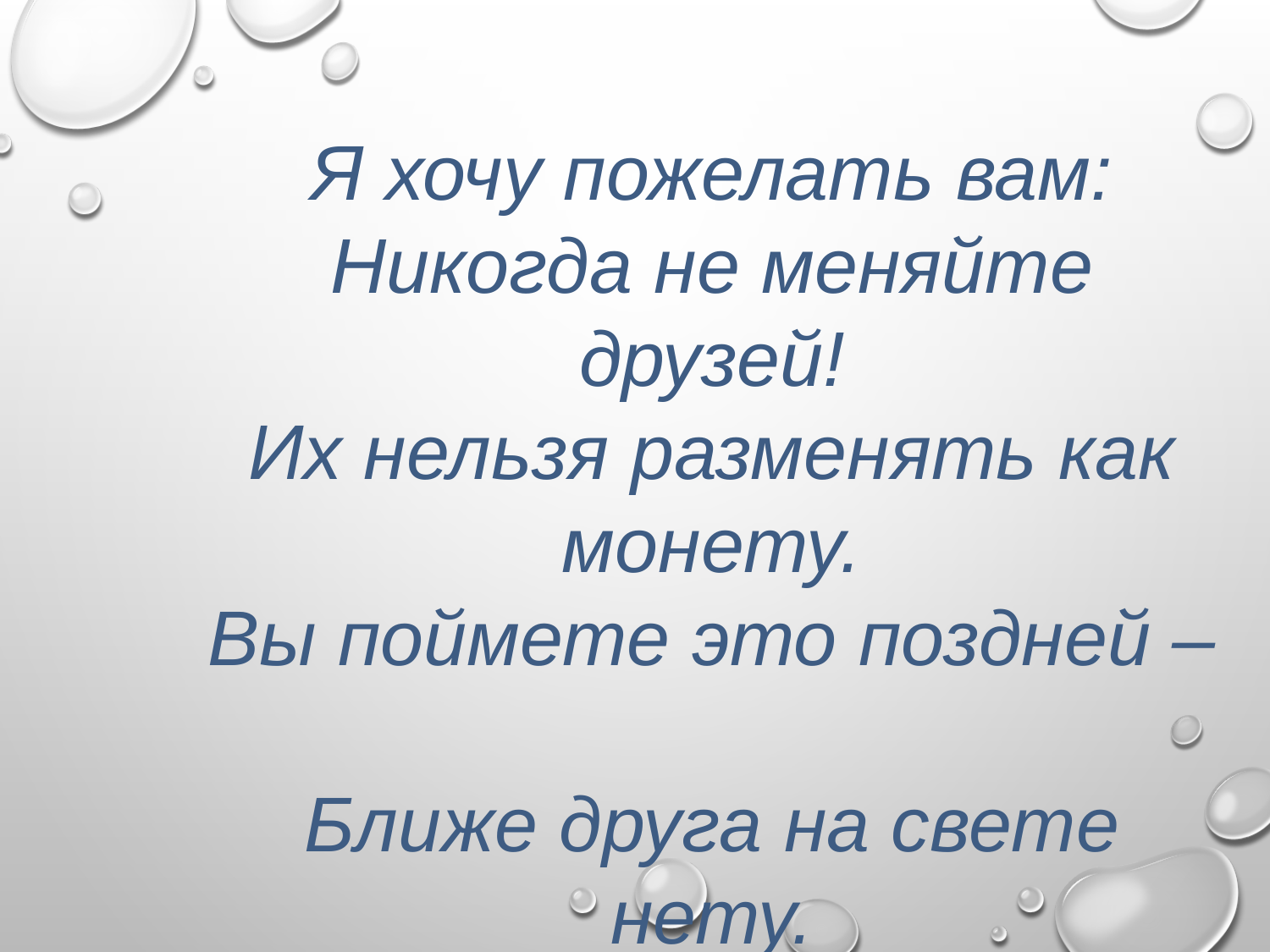

Я хочу пожелать вам:
Никогда не меняйте друзей!
Их нельзя разменять как монету.
Вы поймете это поздней –
Ближе друга на свете нету.